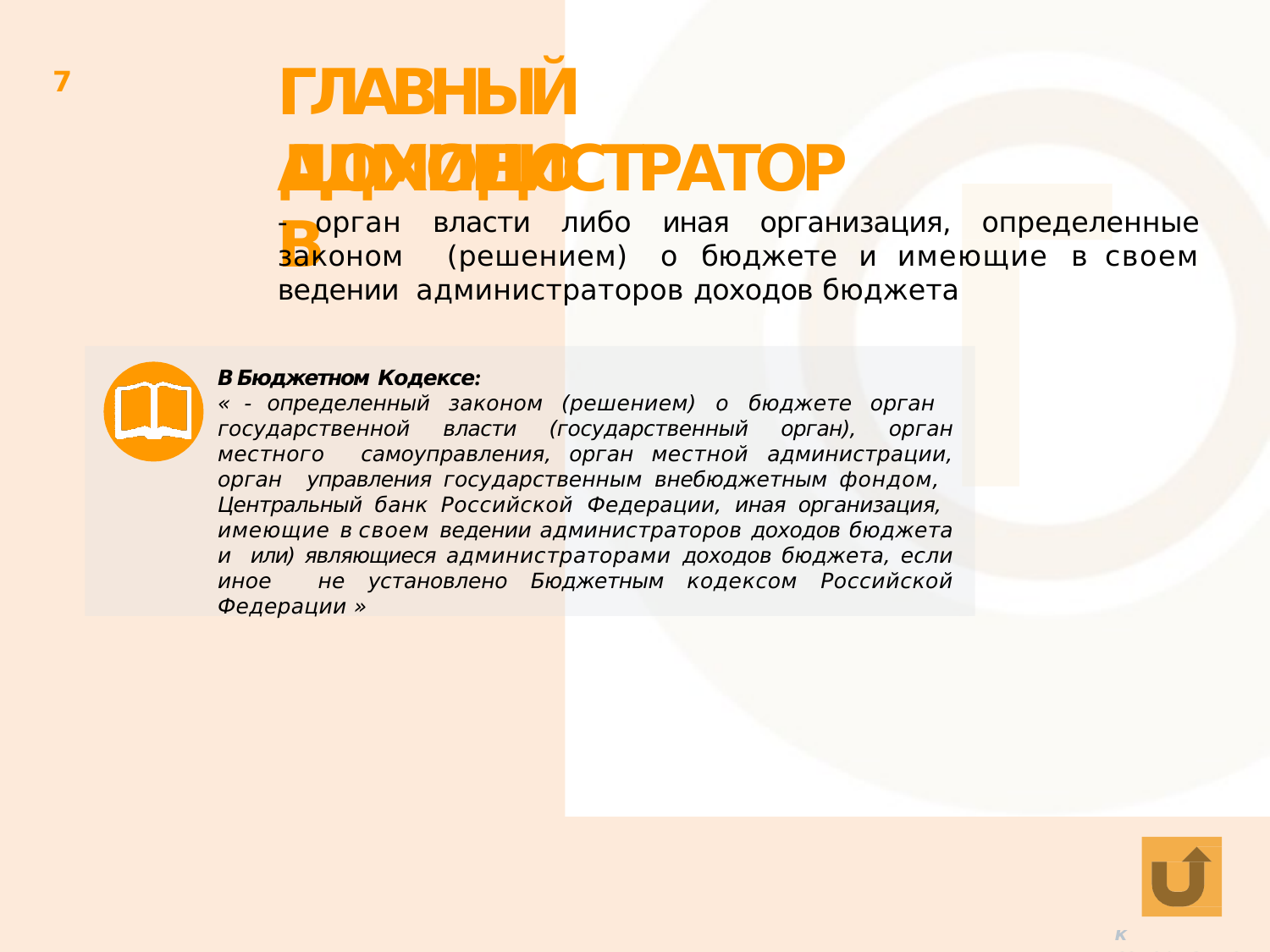

# ГЛАВНЫЙ	АДМИНИСТРАТОР
7
ДОХОДОВ

- орган власти либо иная организация, определенные законом  (решением) о бюджете и имеющие в своем ведении  администраторов доходов бюджета

В Бюджетном Кодексе:
« - определенный законом (решением) о бюджете орган  государственной власти (государственный орган), орган местного  самоуправления, орган местной администрации, орган  управления государственным внебюджетным фондом,  Центральный банк Российской Федерации, иная организация,  имеющие в своем ведении администраторов доходов бюджета и  или) являющиеся администраторами доходов бюджета, если иное  не установлено Бюджетным кодексом Российской Федерации »

к содержанию